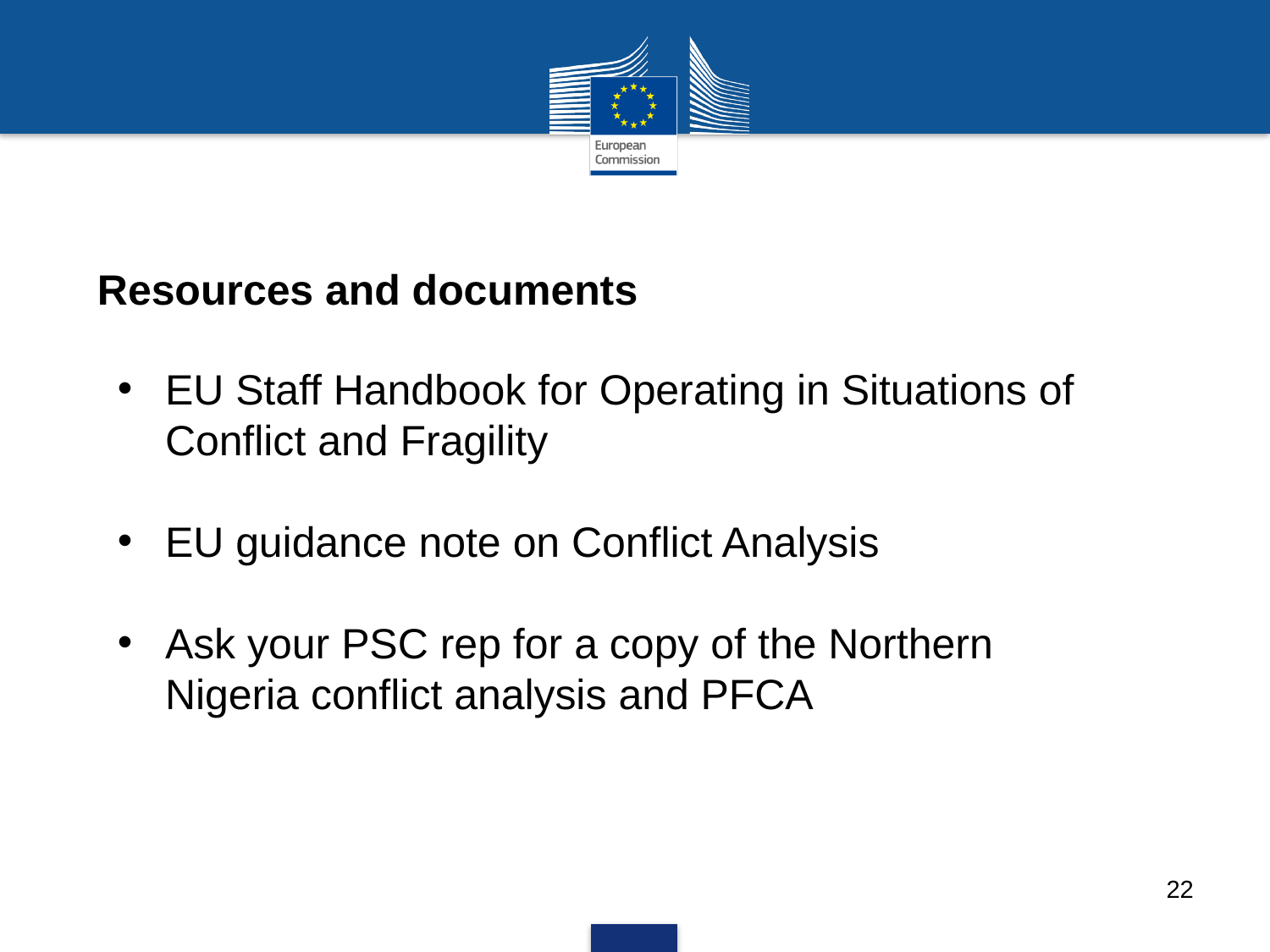

Resources and documents
EU Staff Handbook for Operating in Situations of Conflict and Fragility

EU guidance note on Conflict Analysis

Ask your PSC rep for a copy of the Northern Nigeria conflict analysis and PFCA

22